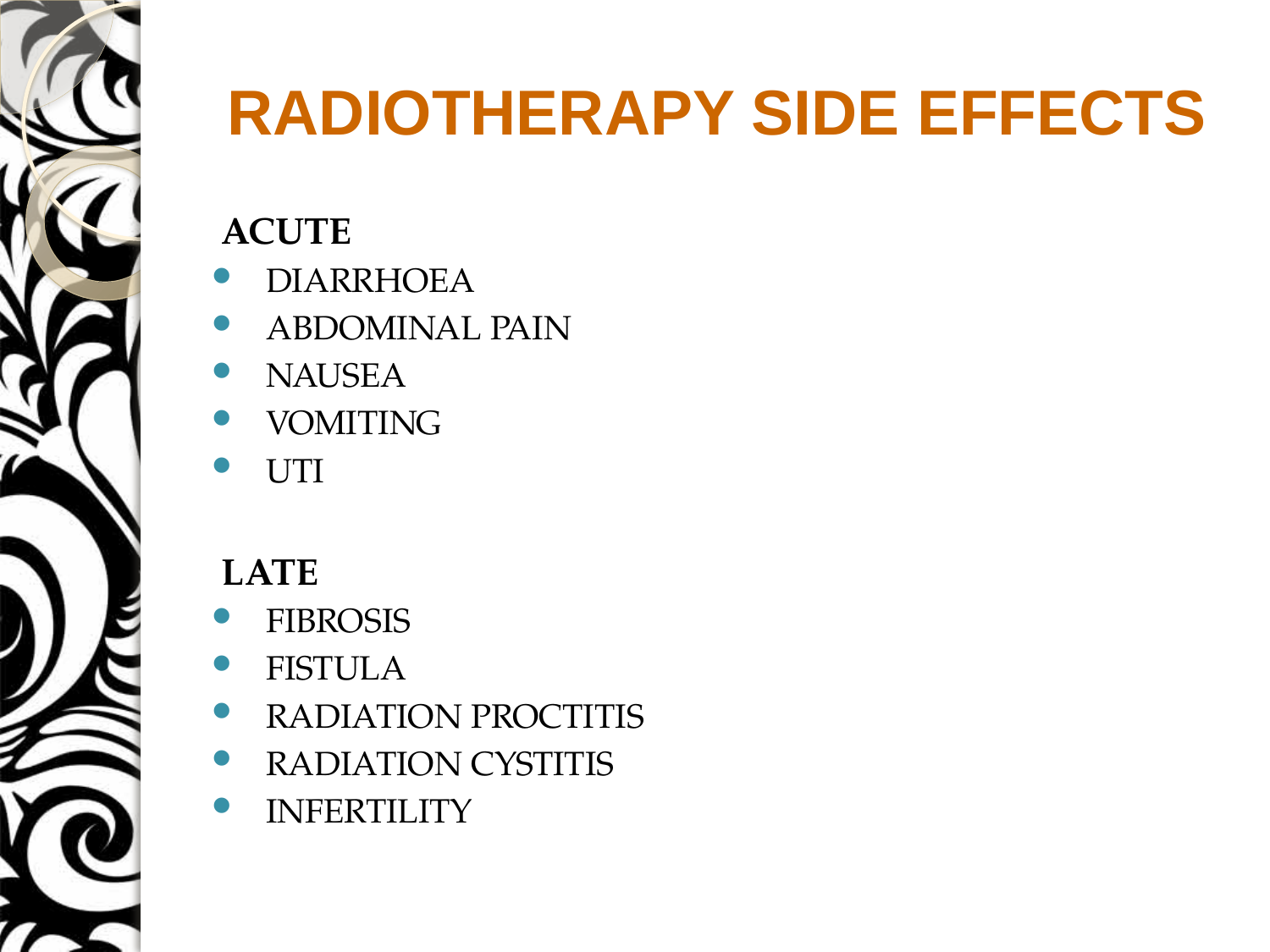

# RADIOTHERAPY SIDE EFFECTS
ACUTE
DIARRHOEA
ABDOMINAL PAIN
NAUSEA
VOMITING
UTI

LATE
FIBROSIS
FISTULA
RADIATION PROCTITIS
RADIATION CYSTITIS
INFERTILITY